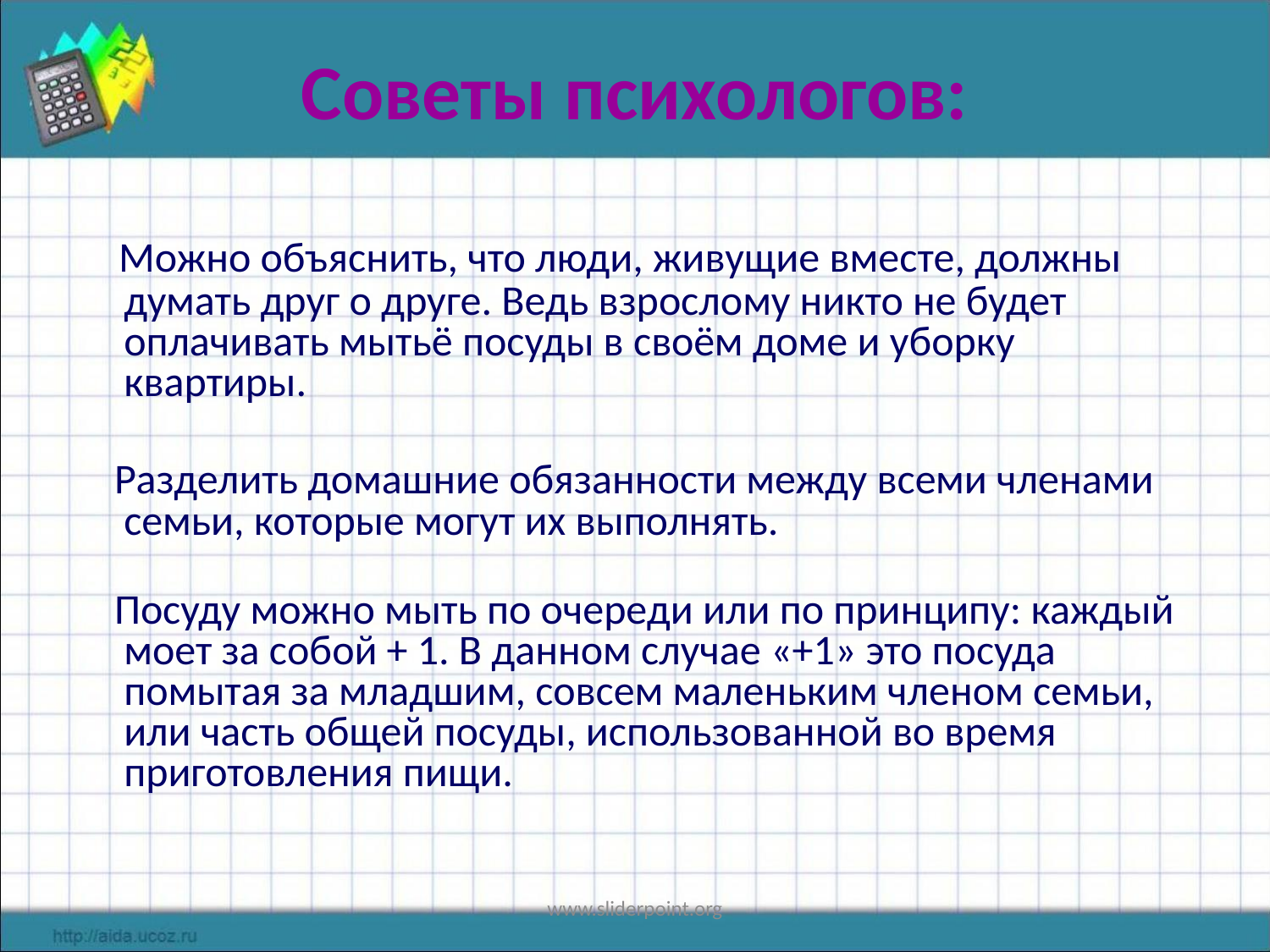

# Советы психологов:
   Можно объяснить, что люди, живущие вместе, должны думать друг о друге. Ведь взрослому никто не будет оплачивать мытьё посуды в своём доме и уборку квартиры.

    Разделить домашние обязанности между всеми членами семьи, которые могут их выполнять.

    Посуду можно мыть по очереди или по принципу: каждый моет за собой + 1. В данном случае «+1» это посуда помытая за младшим, совсем маленьким членом семьи, или часть общей посуды, использованной во время приготовления пищи.

www.sliderpoint.org